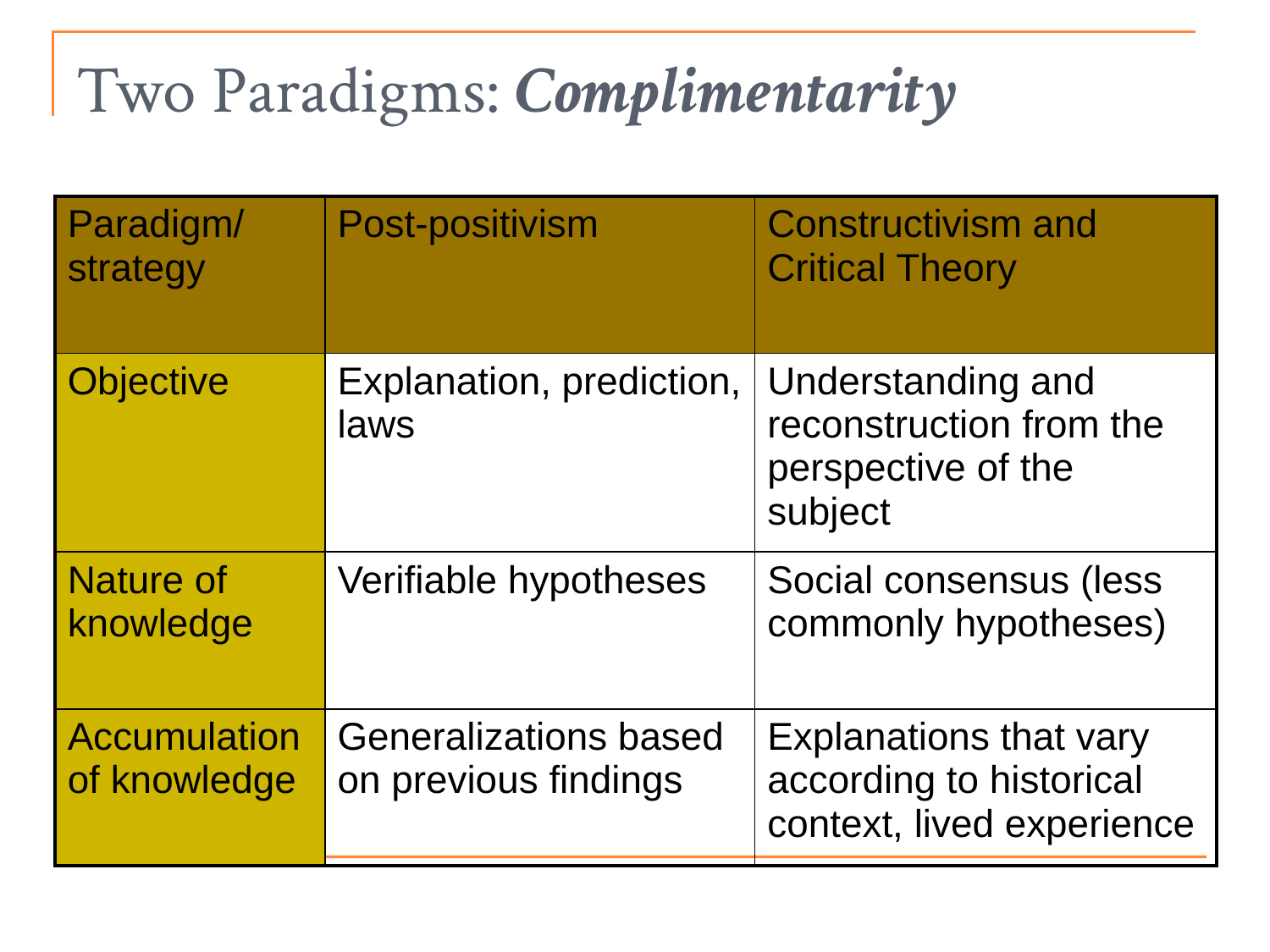

# Two Paradigms: Complimentarity
| Paradigm/ strategy | Post-positivism | Constructivism and Critical Theory |
| --- | --- | --- |
| Objective | Explanation, prediction, laws | Understanding and reconstruction from the perspective of the subject |
| Nature of knowledge | Verifiable hypotheses | Social consensus (less commonly hypotheses) |
| Accumulation of knowledge | Generalizations based on previous findings | Explanations that vary according to historical context, lived experience |